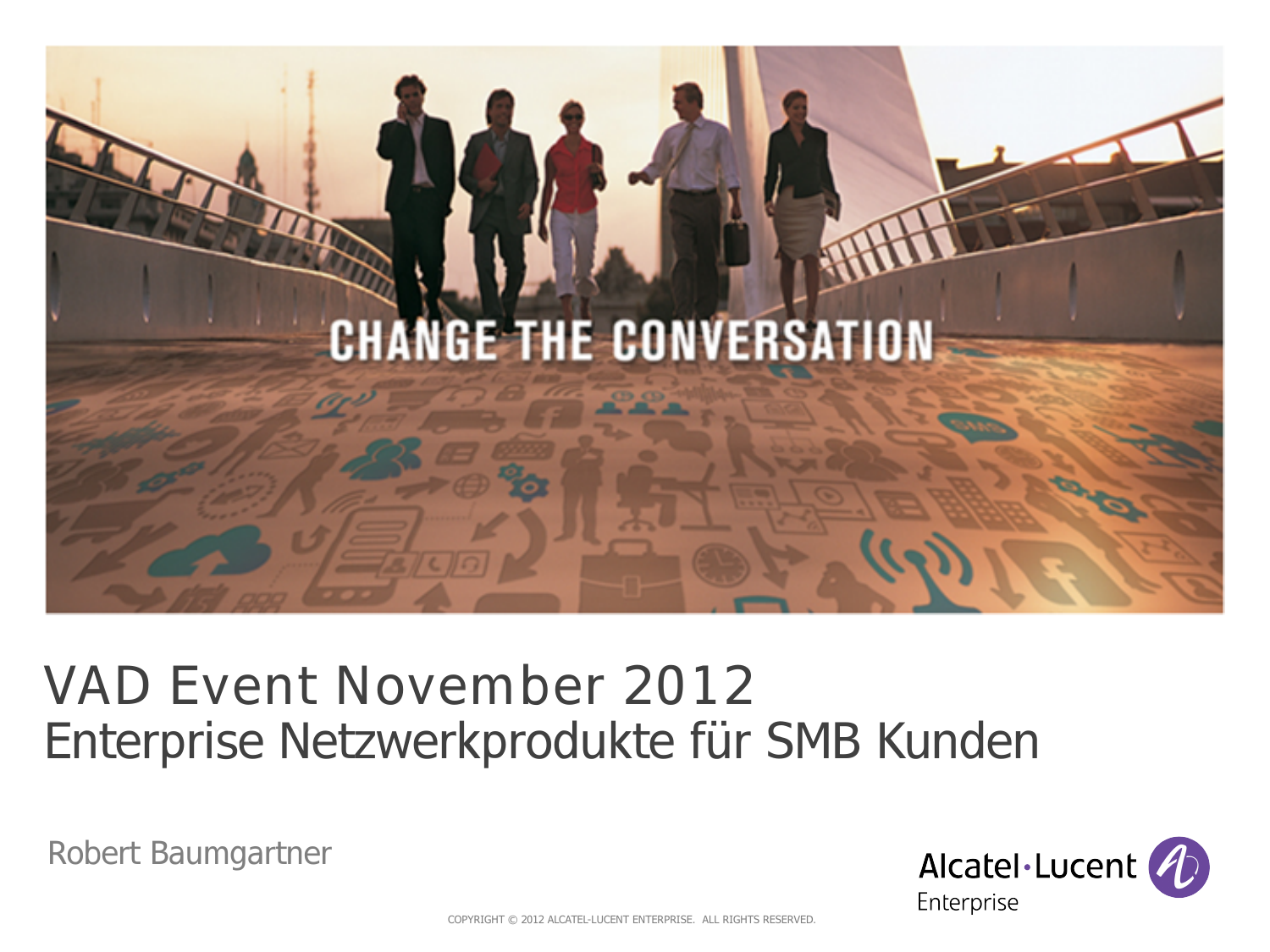

# VAD Event November 2012 Enterprise Netzwerkprodukte für SMB Kunden

Robert Baumgartner